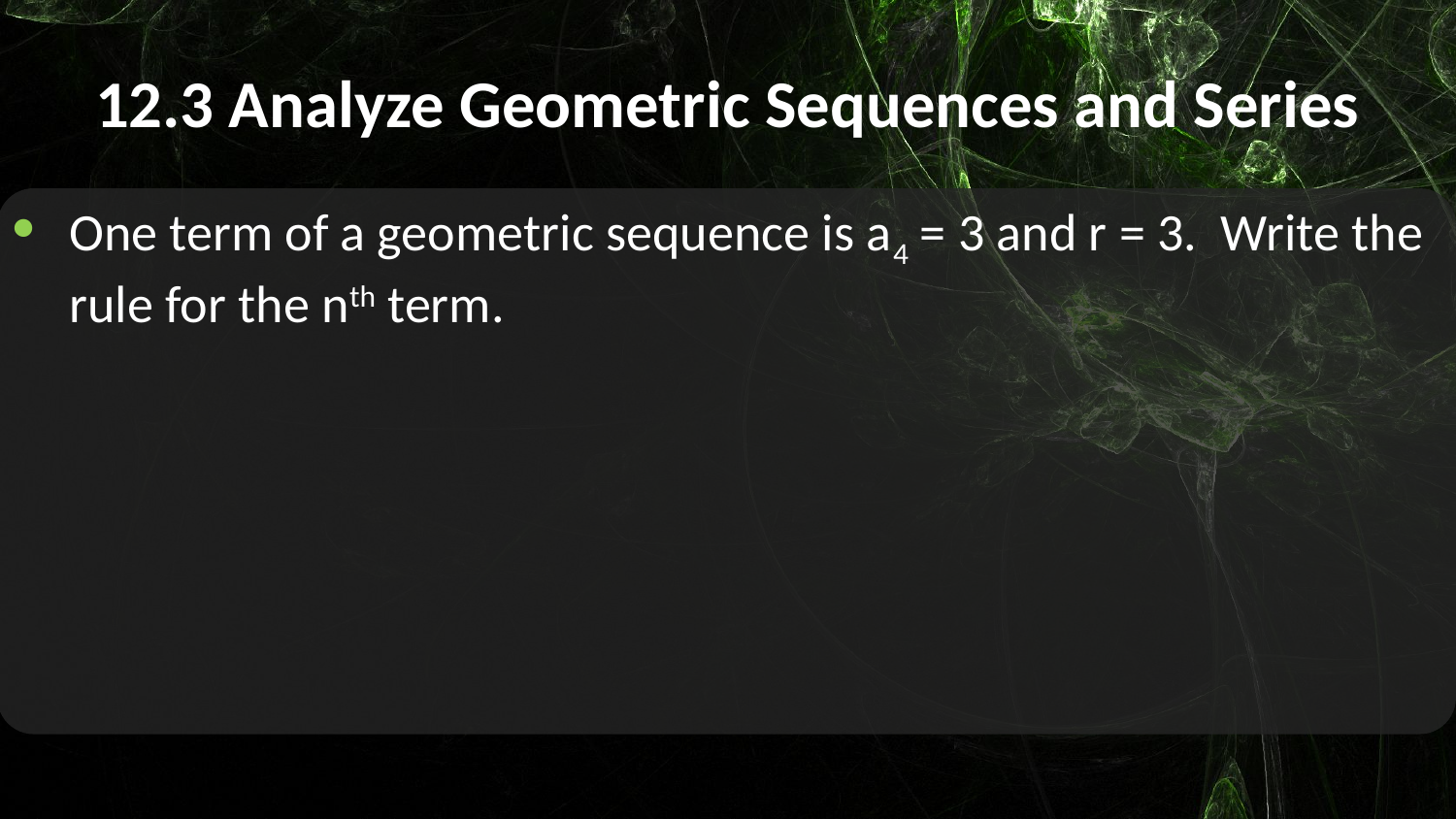

# 12.3 Analyze Geometric Sequences and Series
One term of a geometric sequence is a4 = 3 and r = 3.  Write the rule for the nth term.